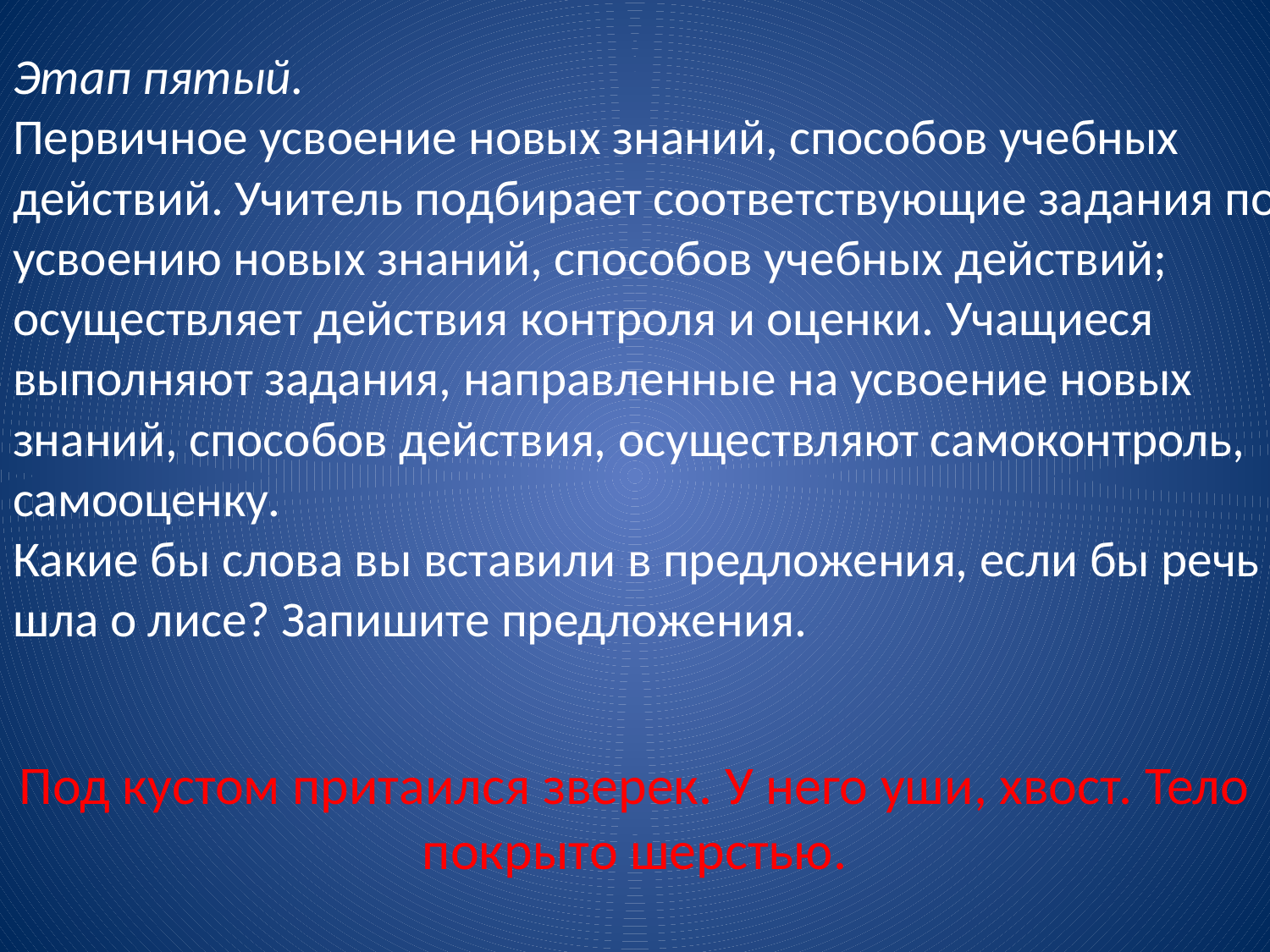

# Этап пятый. Первичное усвоение новых знаний, способов учебных действий. Учитель подбирает соответствующие задания по усвоению новых знаний, способов учебных действий; осуществляет действия контроля и оценки. Учащиеся выполняют задания, направленные на усвоение новых знаний, способов действия, осуществляют самоконтроль, самооценку. Какие бы слова вы вставили в предложения, если бы речь шла о лисе? Запишите предложения.
Под кустом притаился зверек. У него уши, хвост. Тело покрыто шерстью.